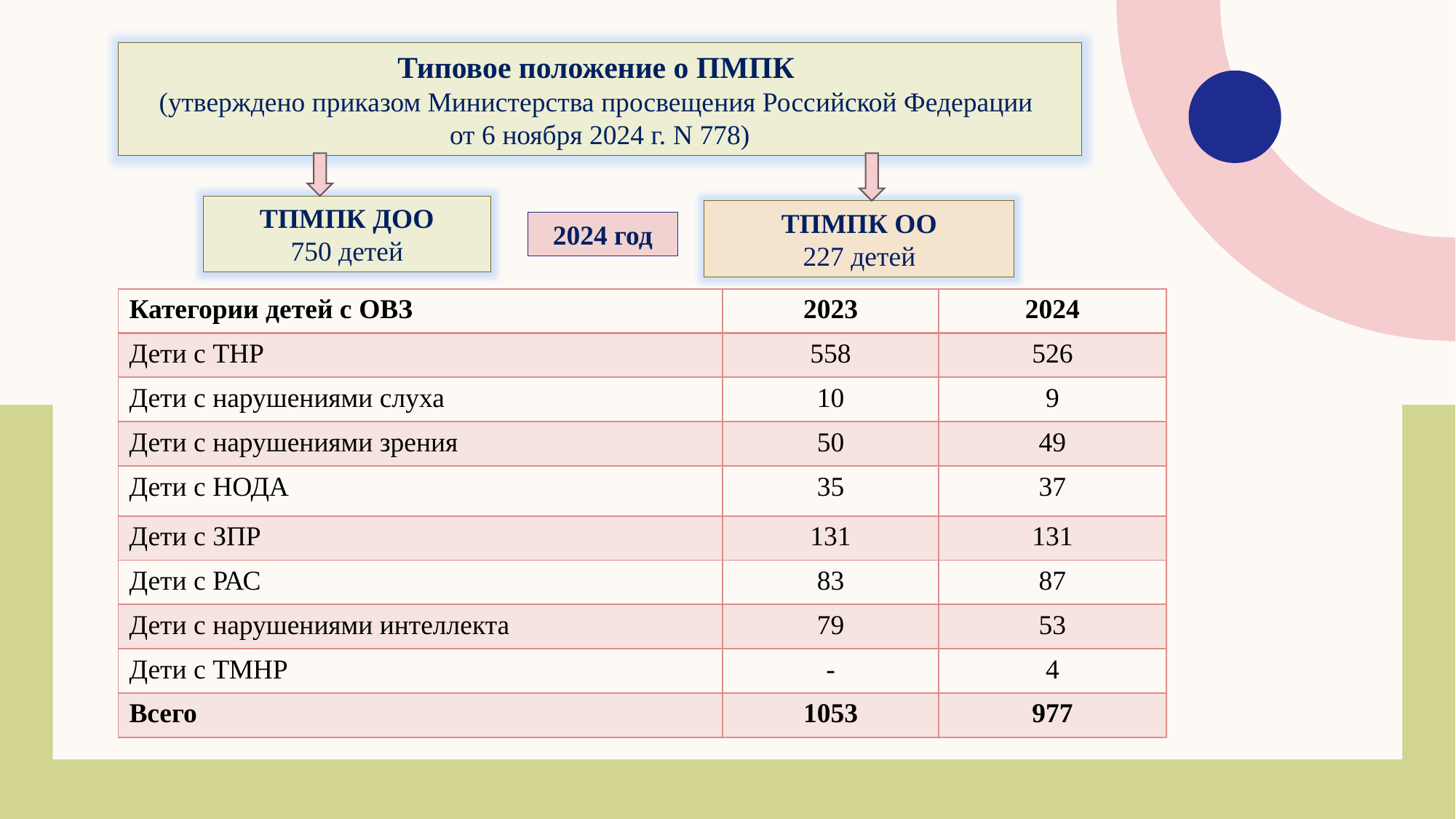

Типовое положение о ПМПК
(утверждено приказом Министерства просвещения Российской Федерации
от 6 ноября 2024 г. N 778)

ТПМПК ДОО
750 детей
ТПМПК ОО
227 детей
2024 год
| Категории детей с ОВЗ | 2023 | 2024 |
| --- | --- | --- |
| Дети с ТНР | 558 | 526 |
| Дети с нарушениями слуха | 10 | 9 |
| Дети с нарушениями зрения | 50 | 49 |
| Дети с НОДА | 35 | 37 |
| Дети с ЗПР | 131 | 131 |
| Дети с РАС | 83 | 87 |
| Дети с нарушениями интеллекта | 79 | 53 |
| Дети с ТМНР | - | 4 |
| Всего | 1053 | 977 |